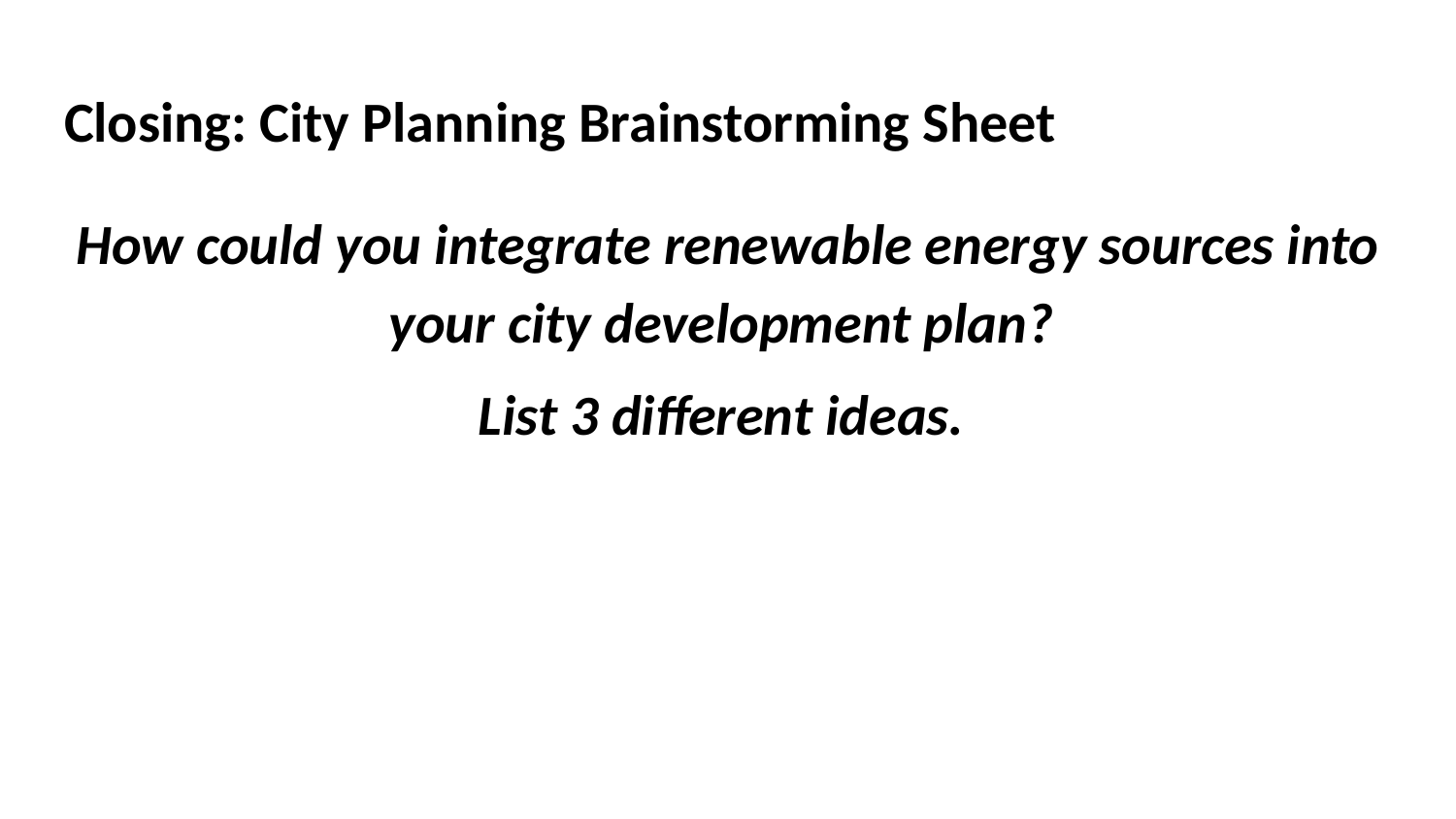

# Closing: City Planning Brainstorming Sheet
How could you integrate renewable energy sources into your city development plan?
List 3 different ideas.